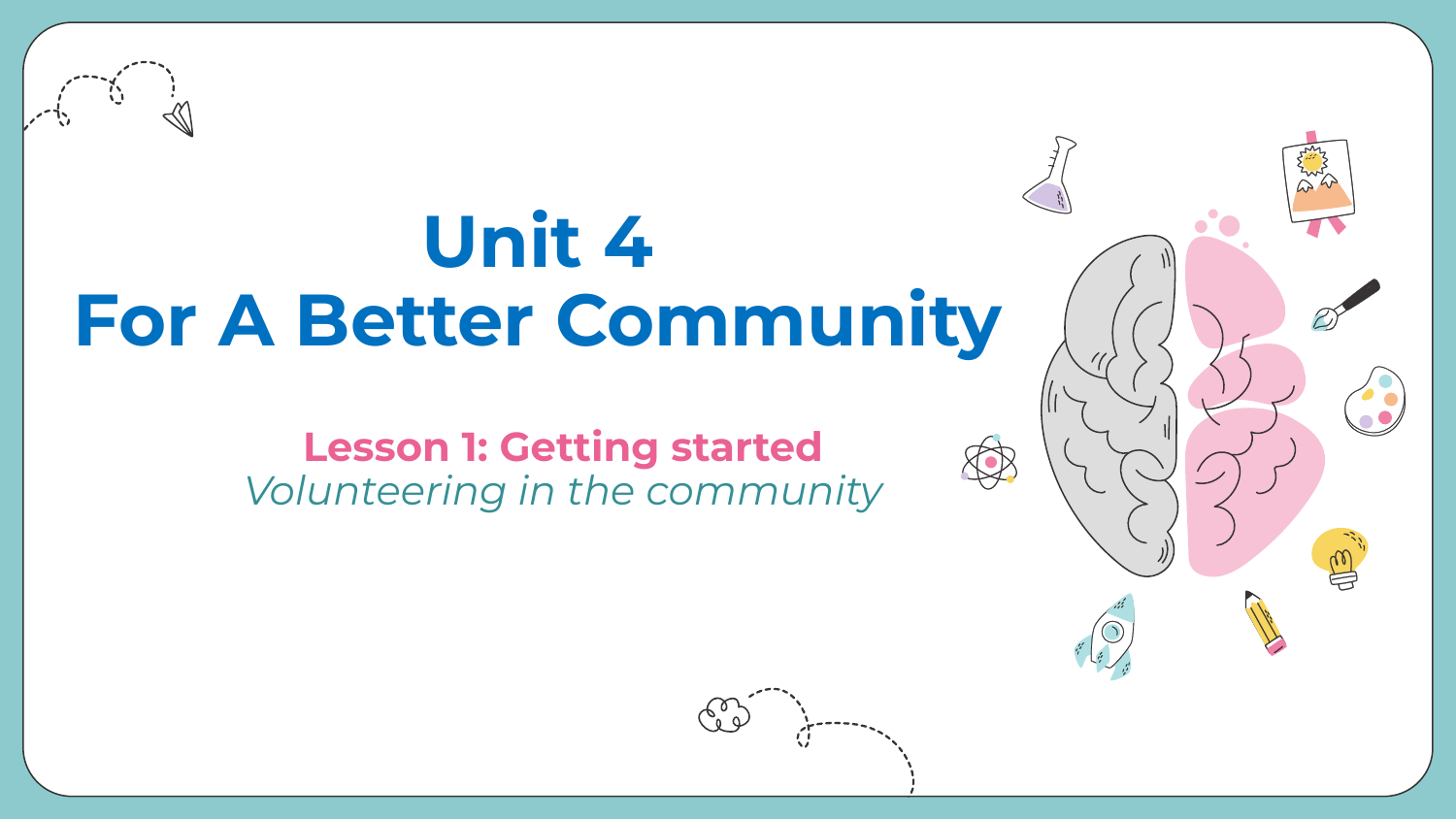

# Unit 4 For A Better Community

Lesson 1: Getting started
Volunteering in the community